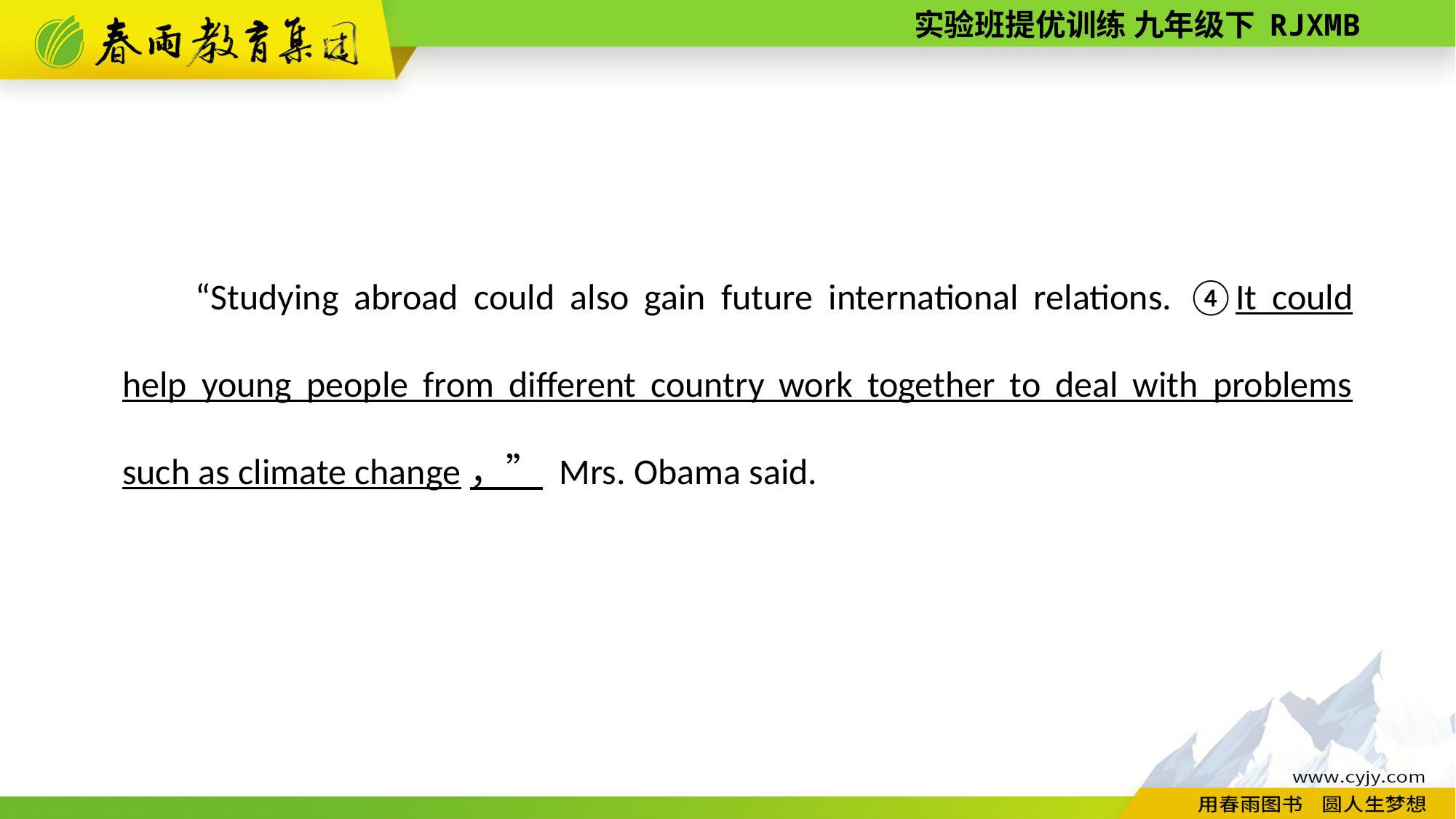

“Studying abroad could also gain future international relations. ④It could help young people from different country work together to deal with problems such as climate change，” Mrs. Obama said.